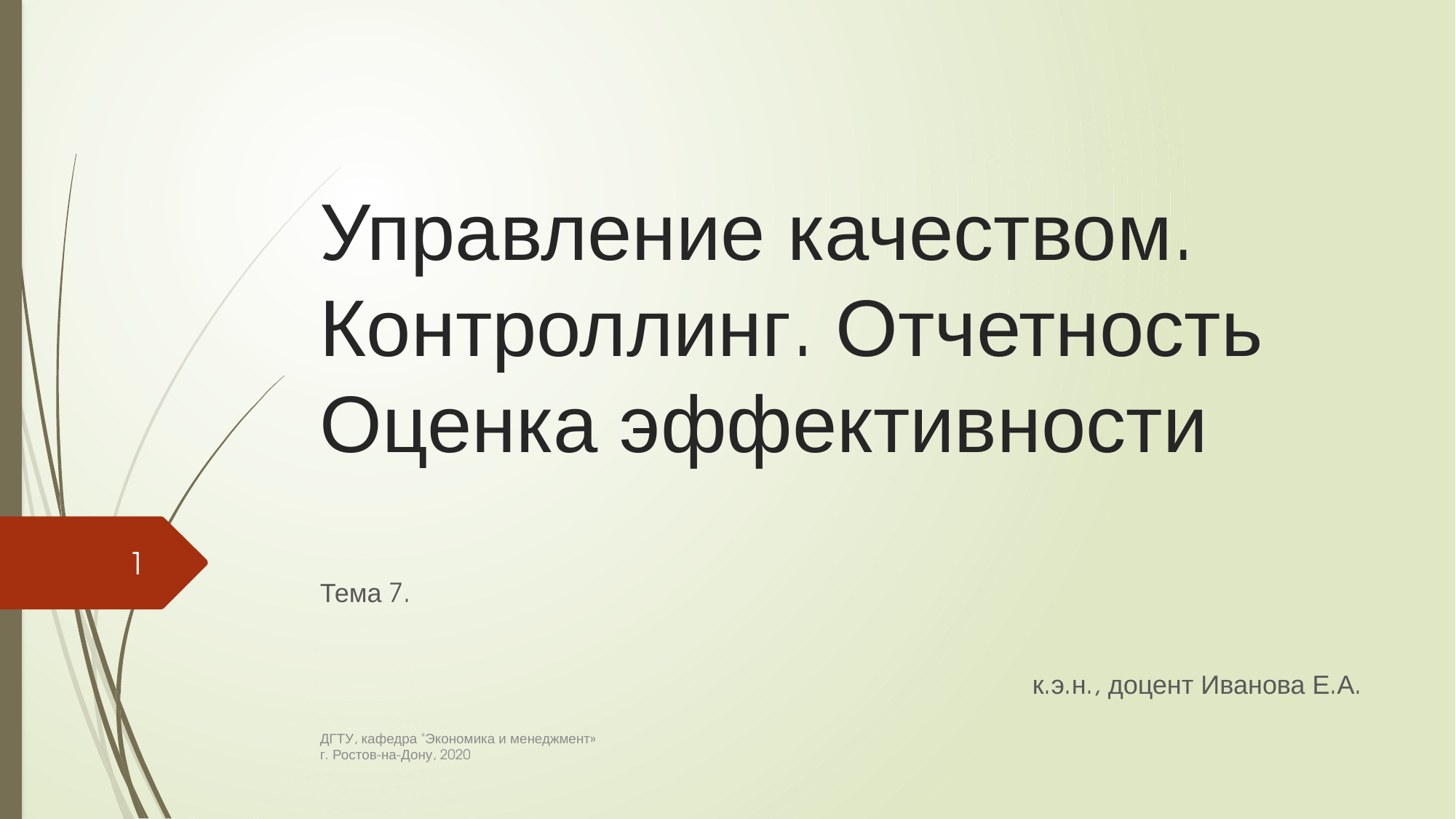

# Управление качеством. Контроллинг. Отчетность Оценка эффективности
1
Тема 7.

к.э.н., доцент Иванова Е.А.

ДГТУ, кафедра "Экономика и менеджмент»
г. Ростов-на-Дону, 2020